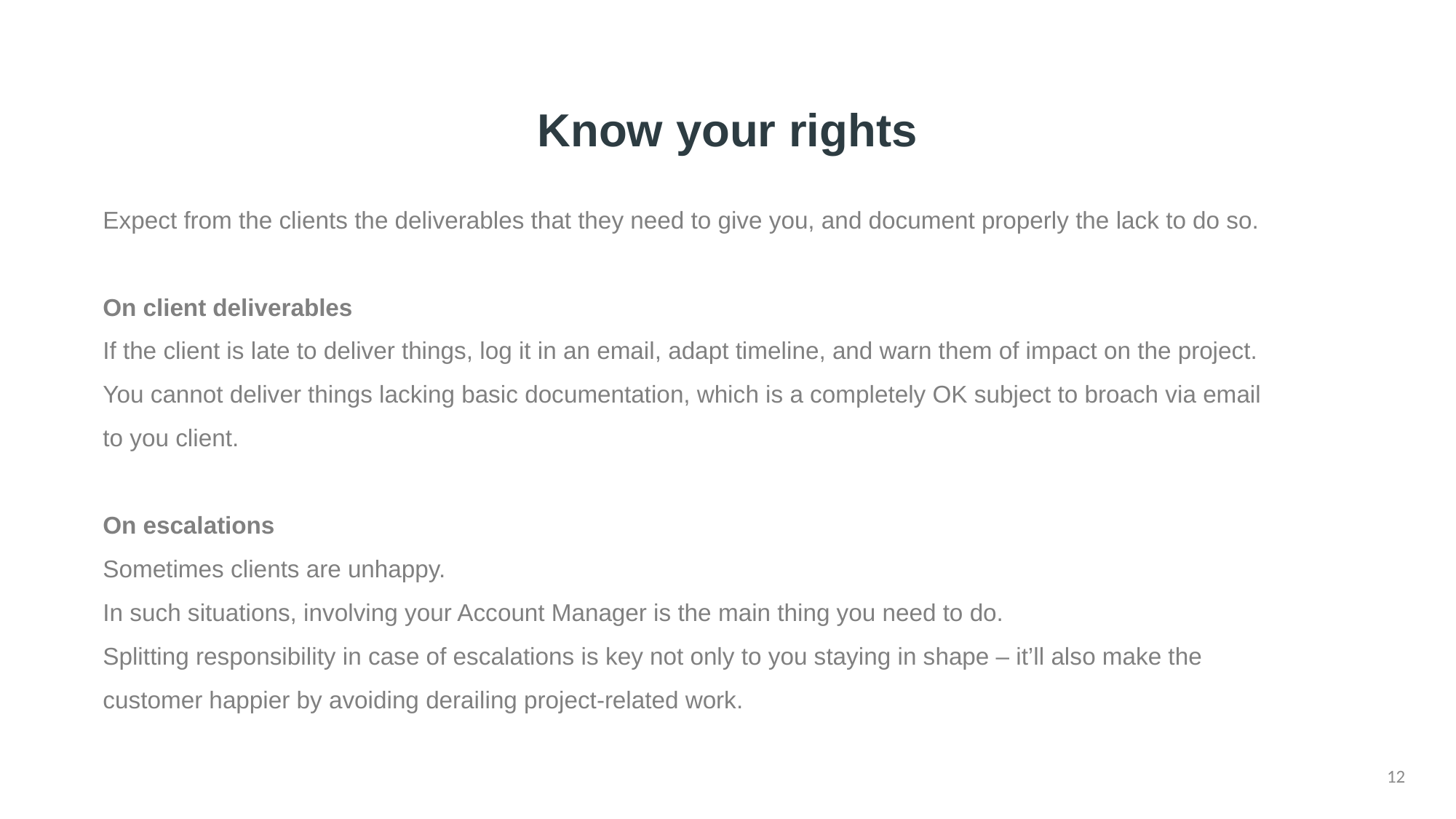

# Know your rights
Expect from the clients the deliverables that they need to give you, and document properly the lack to do so.

On client deliverables
If the client is late to deliver things, log it in an email, adapt timeline, and warn them of impact on the project.
You cannot deliver things lacking basic documentation, which is a completely OK subject to broach via email to you client.

On escalations
Sometimes clients are unhappy.
In such situations, involving your Account Manager is the main thing you need to do.
Splitting responsibility in case of escalations is key not only to you staying in shape – it’ll also make the customer happier by avoiding derailing project-related work.
12